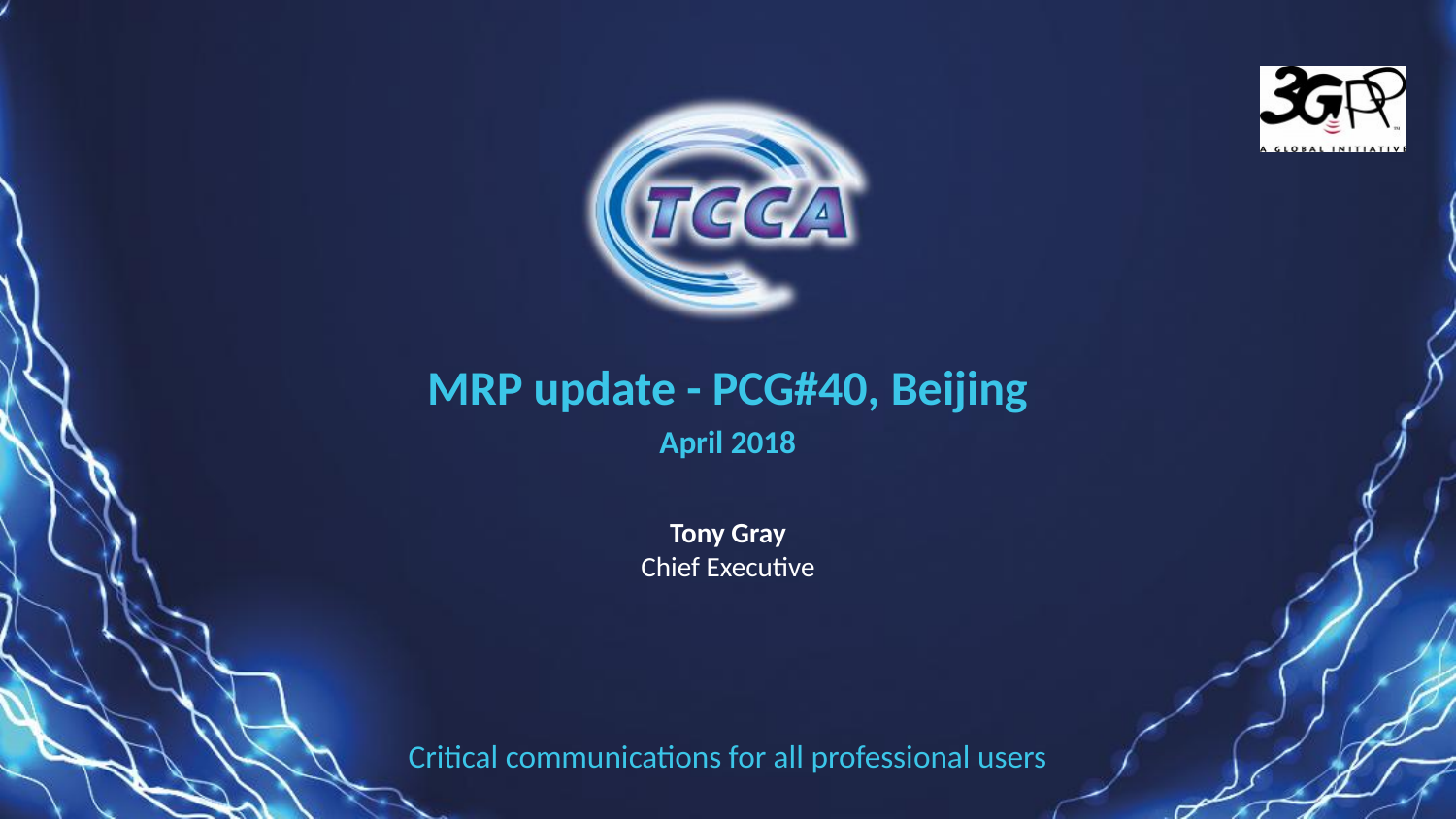

MRP update - PCG#40, Beijing
April 2018
Tony Gray
Chief Executive